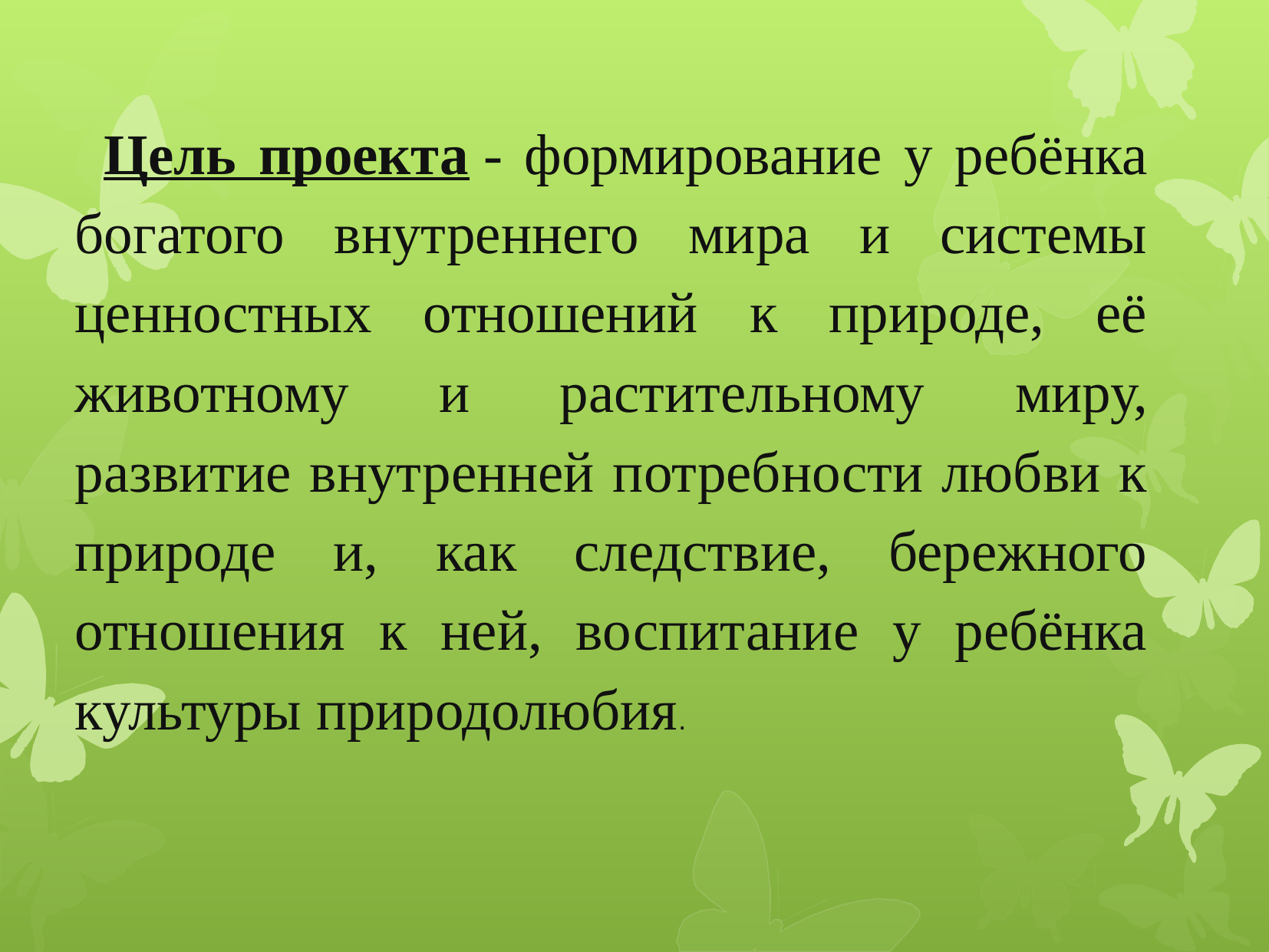

Цель проекта - формирование у ребёнка богатого внутреннего мира и системы ценностных отношений к природе, её животному и растительному миру, развитие внутренней потребности любви к природе и, как следствие, бережного отношения к ней, воспитание у ребёнка культуры природолюбия.